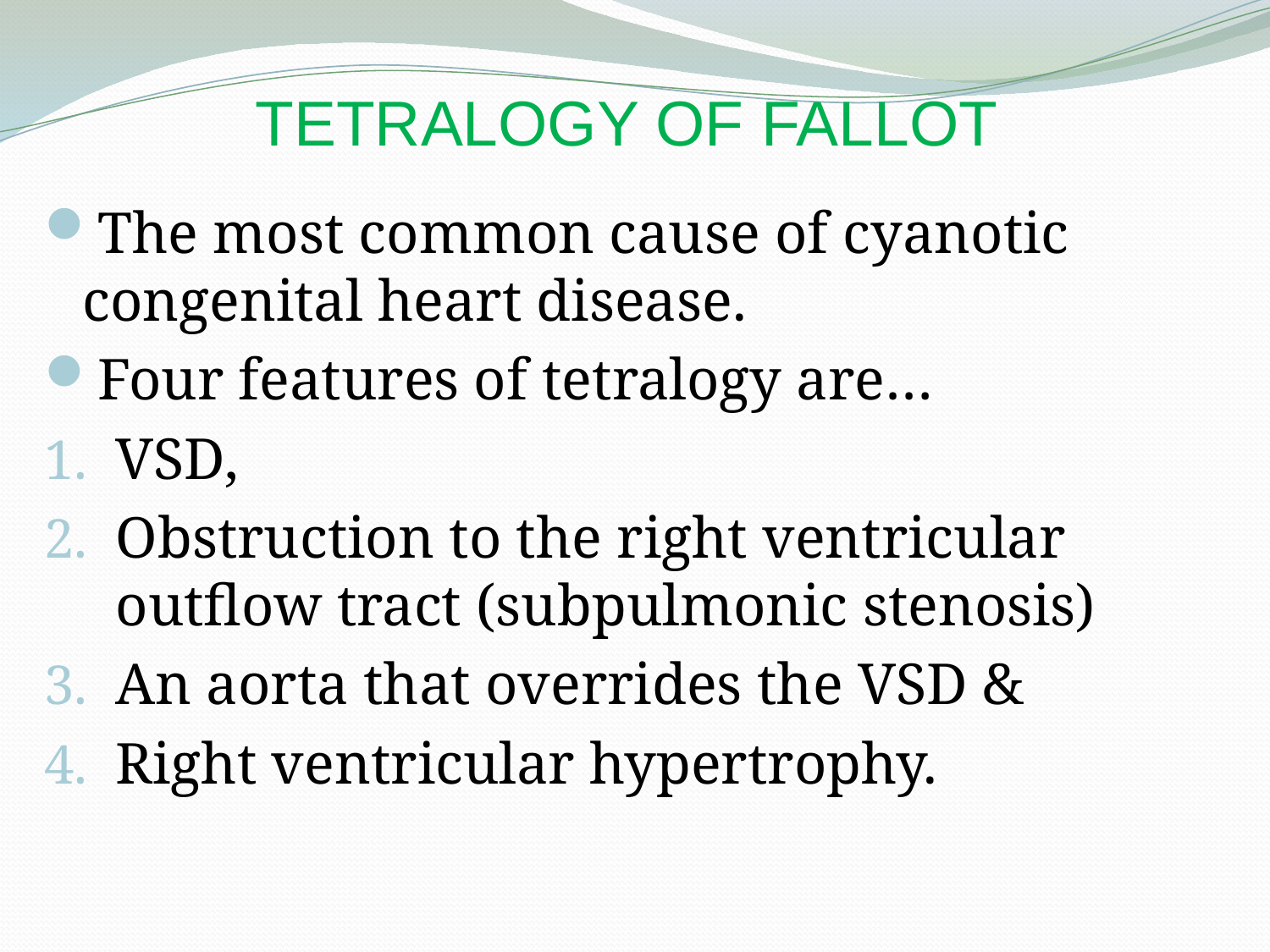

# TETRALOGY OF FALLOT
The most common cause of cyanotic congenital heart disease.
Four features of tetralogy are…
VSD,
Obstruction to the right ventricular outflow tract (subpulmonic stenosis)
An aorta that overrides the VSD &
Right ventricular hypertrophy.